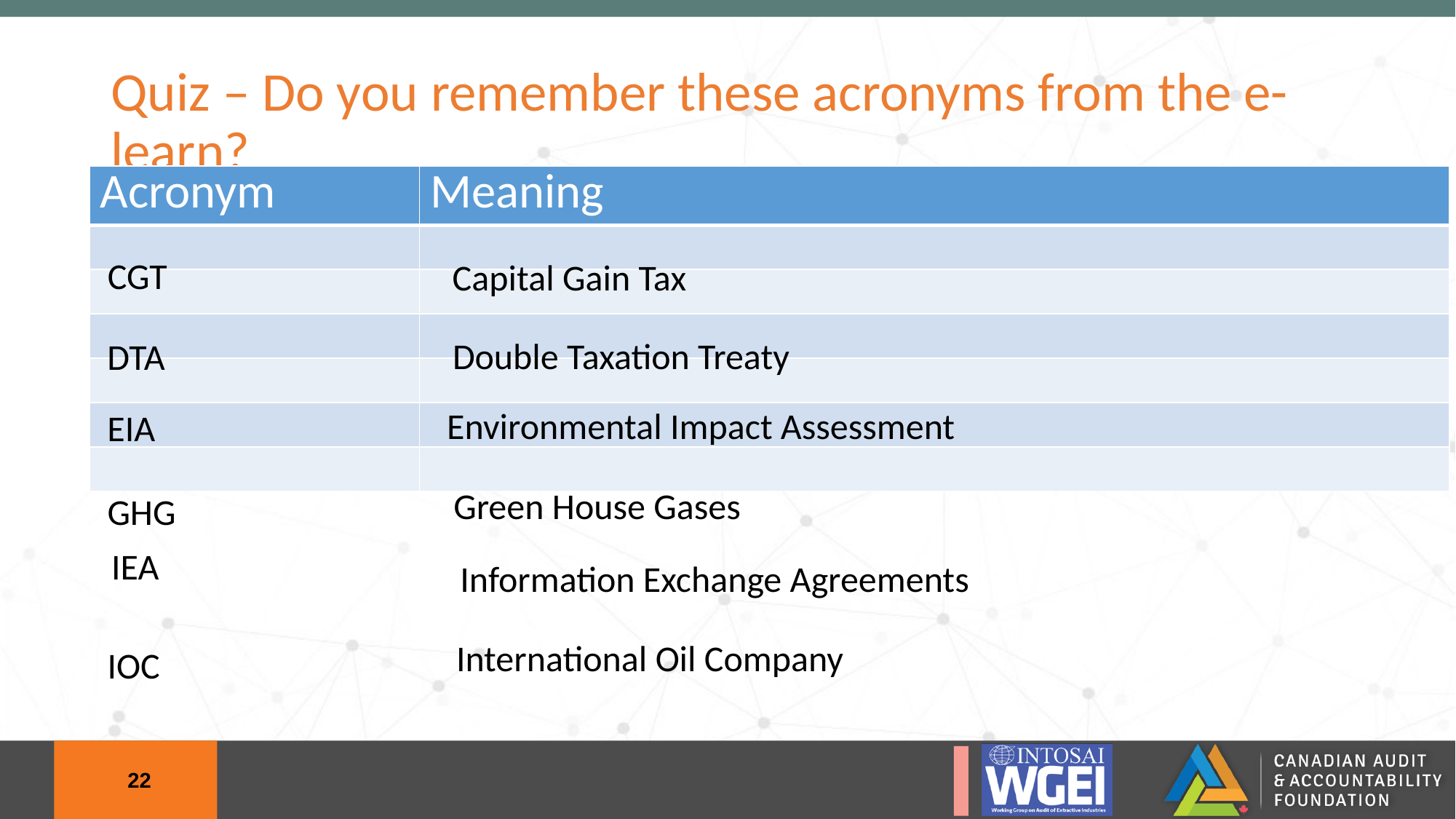

# Quiz – Do you remember these acronyms from the e-learn?
| Acronym | Meaning |
| --- | --- |
|  |  |
|  |  |
|  |  |
|  |  |
|  |  |
|  |  |
CGT
Capital Gain Tax
Double Taxation Treaty
DTA
Environmental Impact Assessment
EIA
Green House Gases

GHG
IEA
Information Exchange Agreements
International Oil Company
IOC